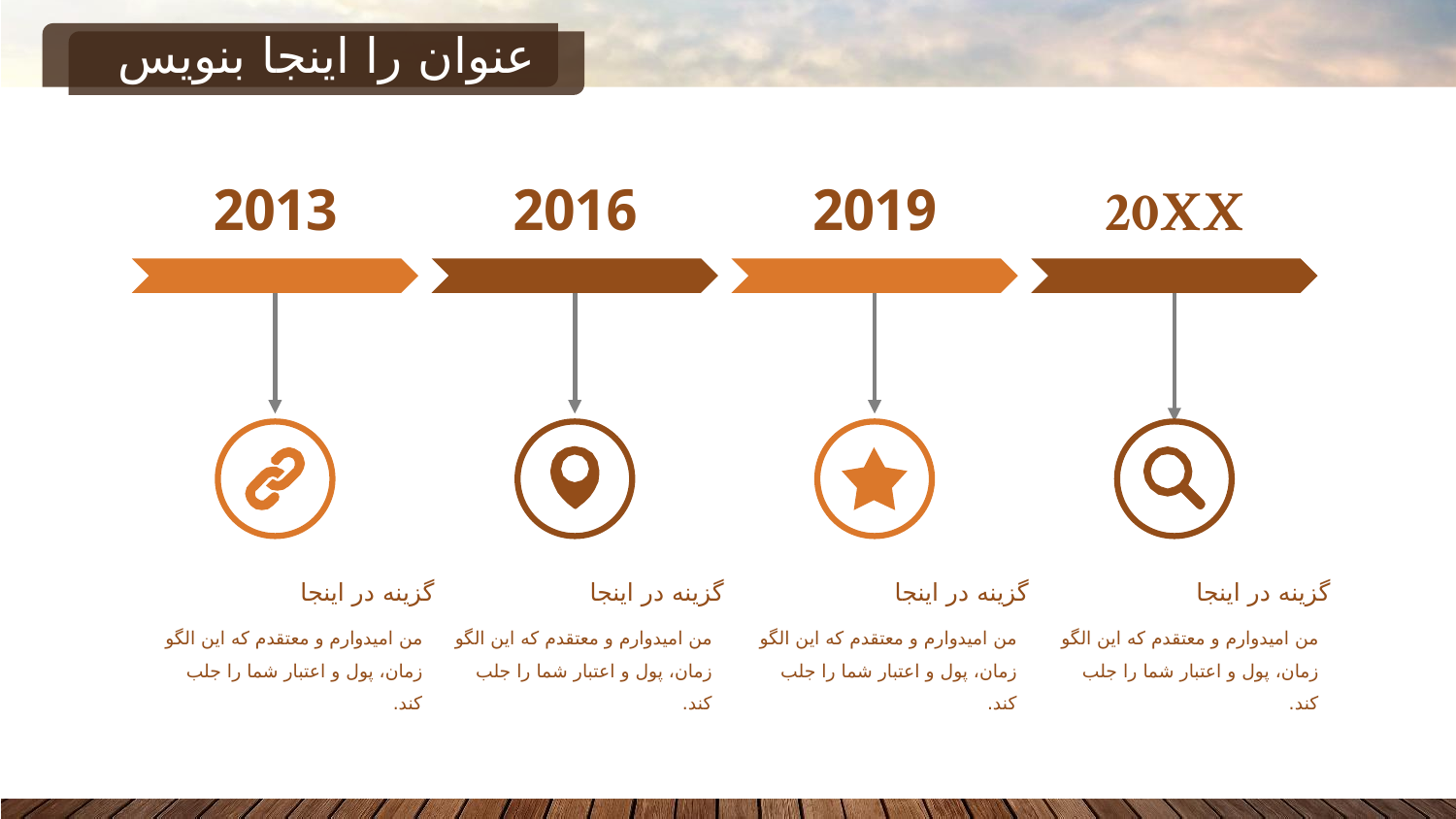

# عنوان را اینجا بنویس
2013
2016
2019
20XX

گزینه در اینجا
گزینه در اینجا
گزینه در اینجا
گزینه در اینجا
من امیدوارم و معتقدم که این الگو زمان، پول و اعتبار شما را جلب کند.
من امیدوارم و معتقدم که این الگو زمان، پول و اعتبار شما را جلب کند.
من امیدوارم و معتقدم که این الگو زمان، پول و اعتبار شما را جلب کند.
من امیدوارم و معتقدم که این الگو زمان، پول و اعتبار شما را جلب کند.